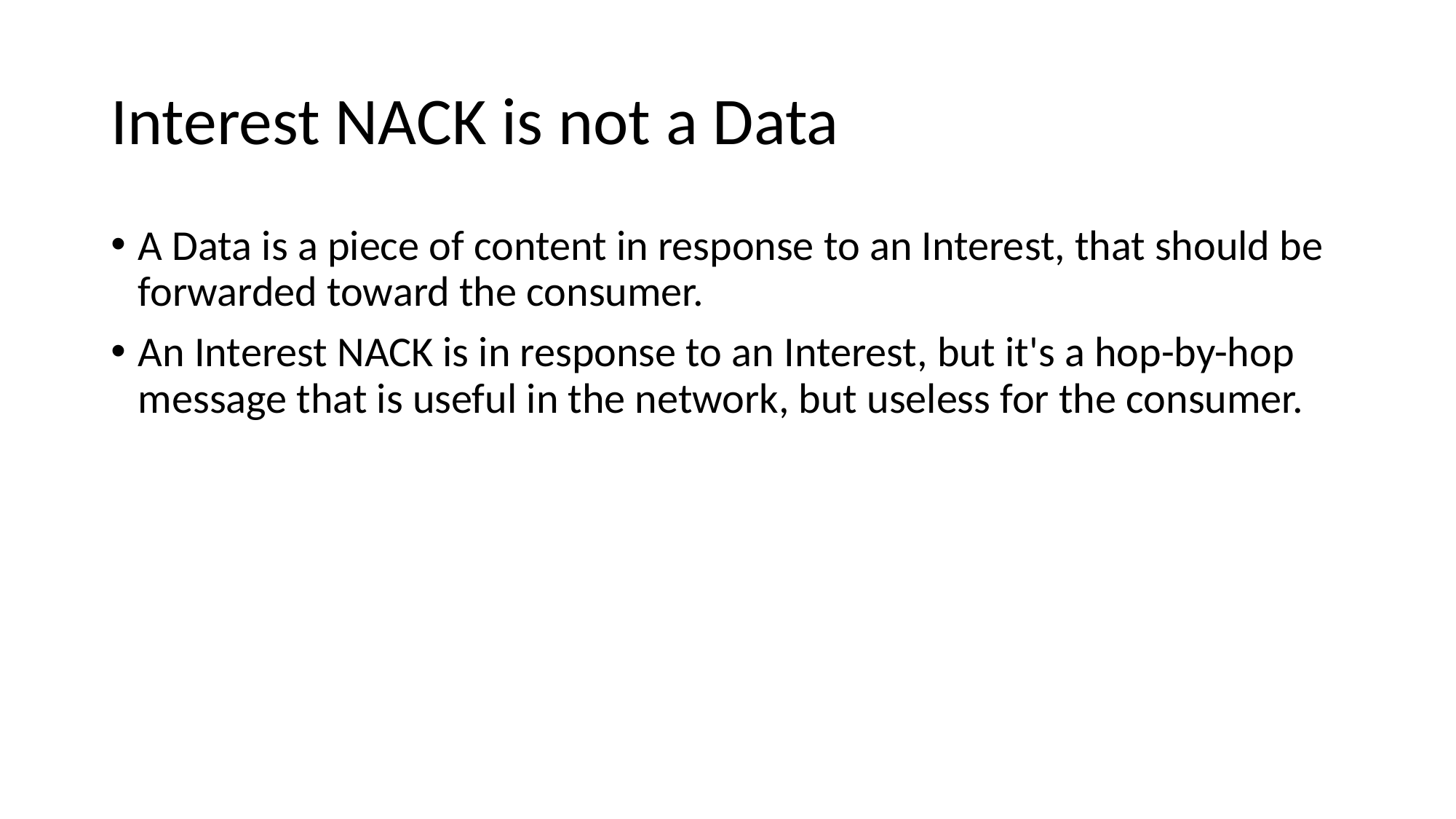

# Interest NACK is not a Data
A Data is a piece of content in response to an Interest, that should be forwarded toward the consumer.
An Interest NACK is in response to an Interest, but it's a hop-by-hop message that is useful in the network, but useless for the consumer.